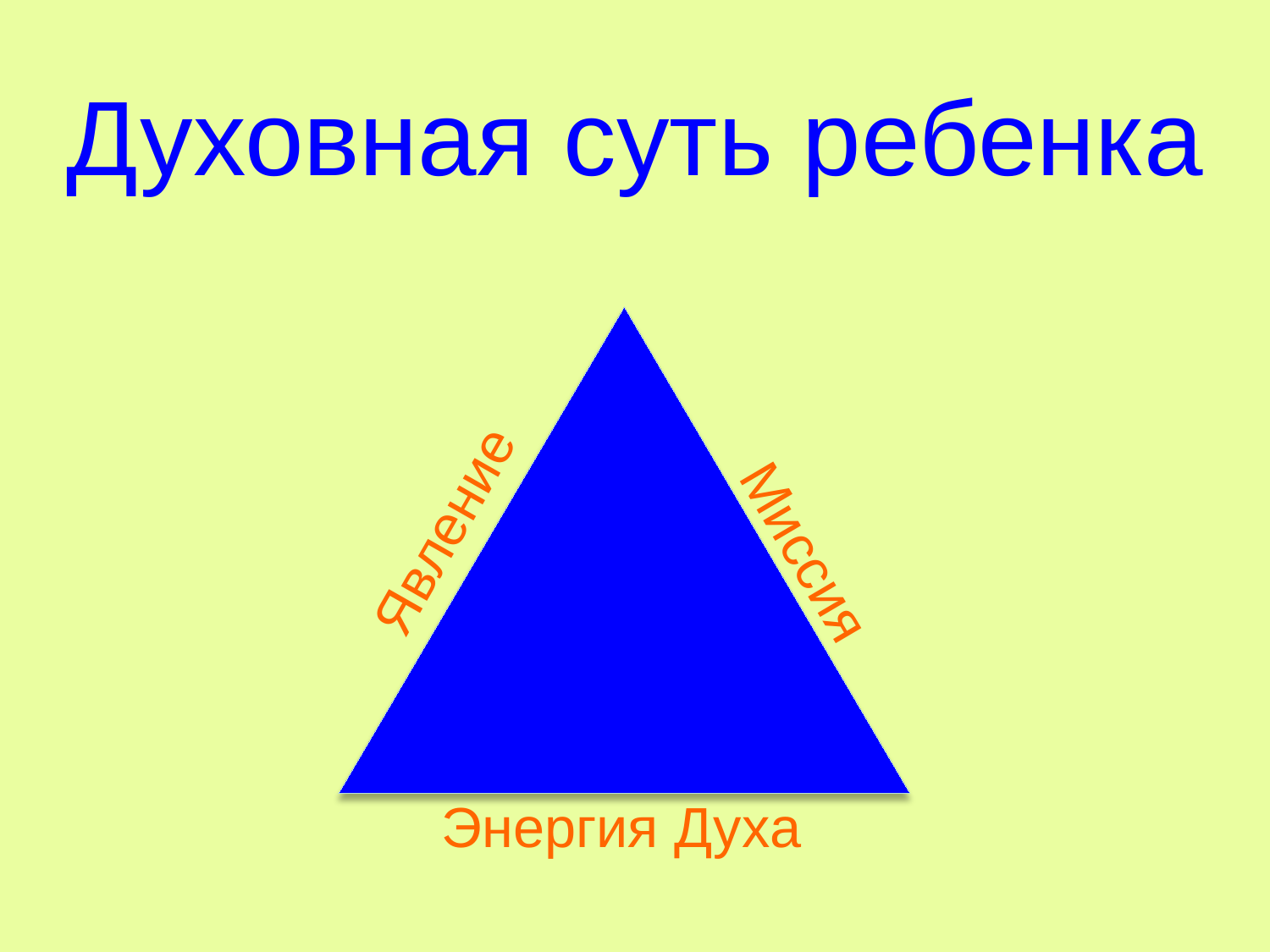

#
Духовная суть ребенка

Явление
Миссия
Энергия Духа